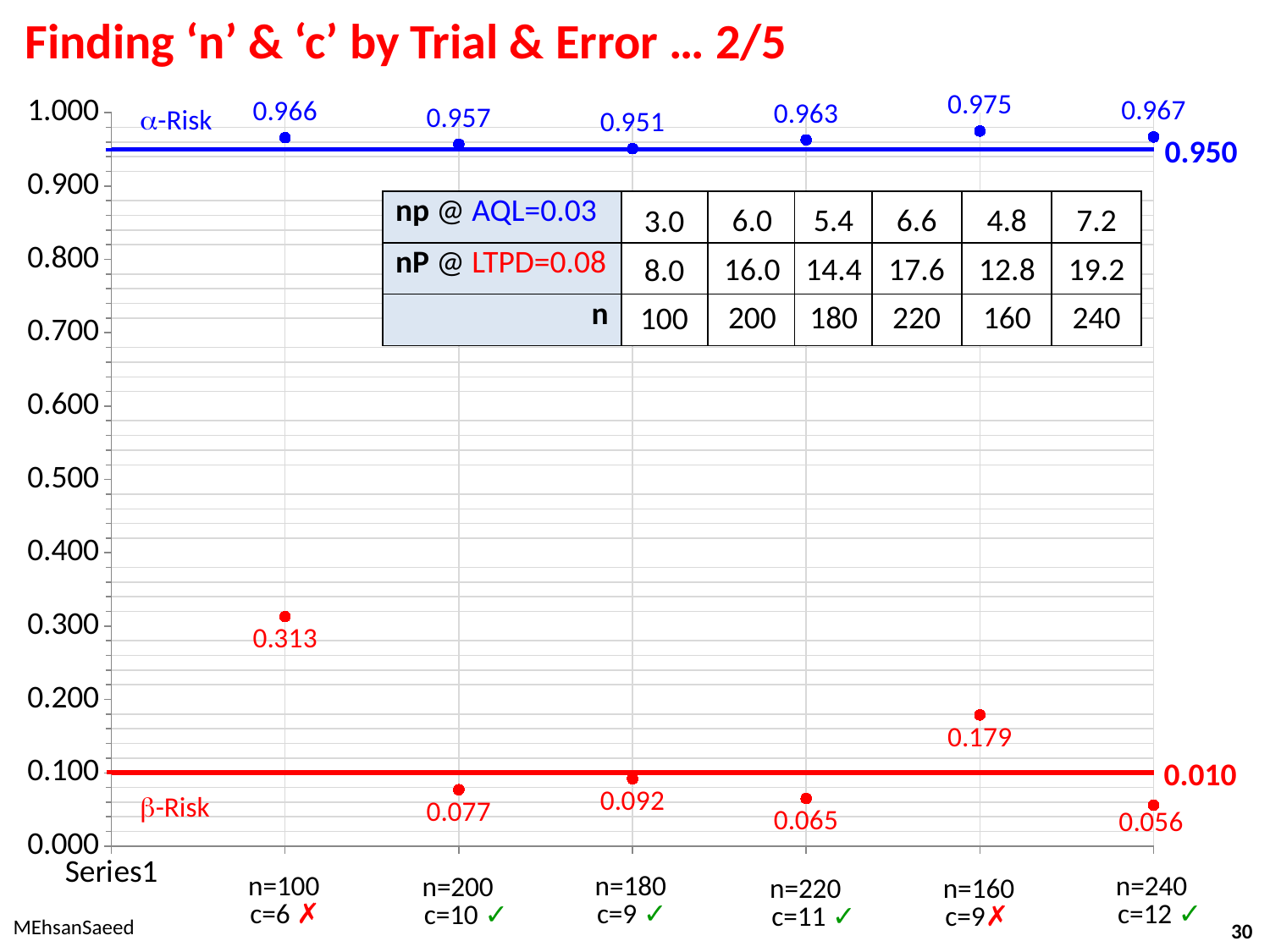

# Finding ‘n’ & ‘c’ by Trial & Error … 2/5

### Chart

| Category | Series 1 | Series 2 | Series 3 | Series 4 |
|---|---|---|---|---|
|  | None | 0.95 | None | 0.1 |
|  | 0.966 | 0.95 | 0.313 | 0.1 |
|  | 0.957 | 0.95 | 0.077 | 0.1 |
|  | 0.951 | 0.95 | 0.092 | 0.1 |
|  | 0.963 | 0.95 | 0.065 | 0.1 |
|  | 0.975 | 0.95 | 0.179 | 0.1 |
|  | 0.967 | 0.95 | 0.056 | 0.1 |
α-Risk
0.950
| np @ AQL=0.03 |  |  |  |  |  |  |
| --- | --- | --- | --- | --- | --- | --- |
| nP @ LTPD=0.08 |  |  |  |  |  |  |
| n |  |  |  |  |  |  |
6.0
16.0
200
5.4
14.4
180
6.6
17.6
220
4.8
12.8
160
7.2
19.2
240
3.0
8.0
100
0.010
β-Risk
n=240
n=100
n=180
n=200
n=220
n=160
c=12 ✓
c=6 ✗
c=9 ✓
c=10 ✓

c=11 ✓
c=9✗
MEhsanSaeed
30